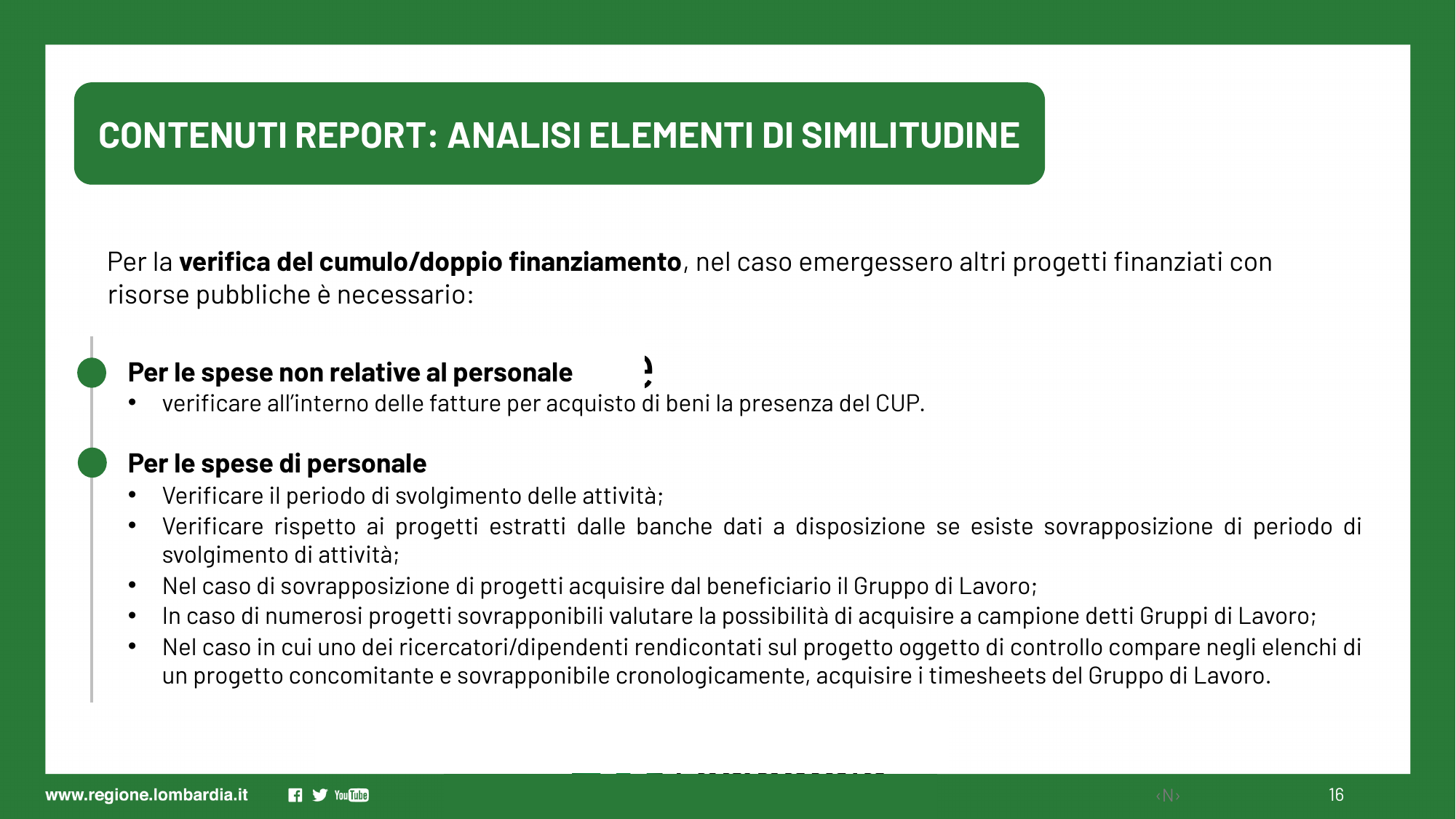

CONTENUTI REPORT: ANALISI ELEMENTI DI SIMILITUDINE

Per la verifica del cumulo/doppio finanziamento, nel caso emergessero altri progetti finanziati con risorse pubbliche è necessario:
Per le spese non relative al personale
verificare all’interno delle fatture per acquisto di beni la presenza del CUP.

Per le spese di personale
Verificare il periodo di svolgimento delle attività;
Verificare rispetto ai progetti estratti dalle banche dati a disposizione se esiste sovrapposizione di periodo di svolgimento di attività;
Nel caso di sovrapposizione di progetti acquisire dal beneficiario il Gruppo di Lavoro;
In caso di numerosi progetti sovrapponibili valutare la possibilità di acquisire a campione detti Gruppi di Lavoro;
Nel caso in cui uno dei ricercatori/dipendenti rendicontati sul progetto oggetto di controllo compare negli elenchi di un progetto concomitante e sovrapponibile cronologicamente, acquisire i timesheets del Gruppo di Lavoro.

16
‹N›